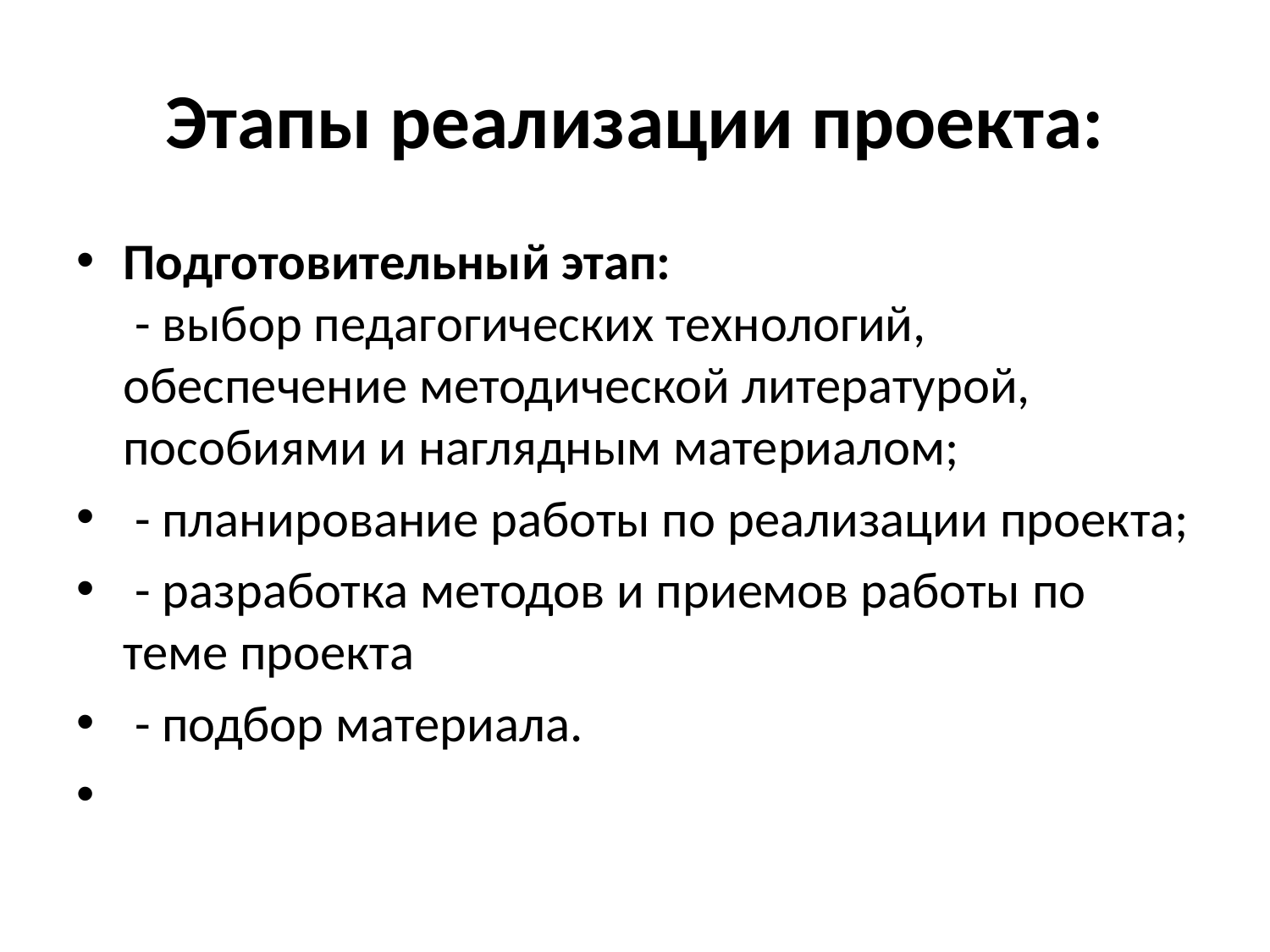

# Этапы реализации проекта:
Подготовительный этап:
 - выбор педагогических технологий, обеспечение методической литературой, пособиями и наглядным материалом;
 - планирование работы по реализации проекта;
 - разработка методов и приемов работы по теме проекта
 - подбор материала.